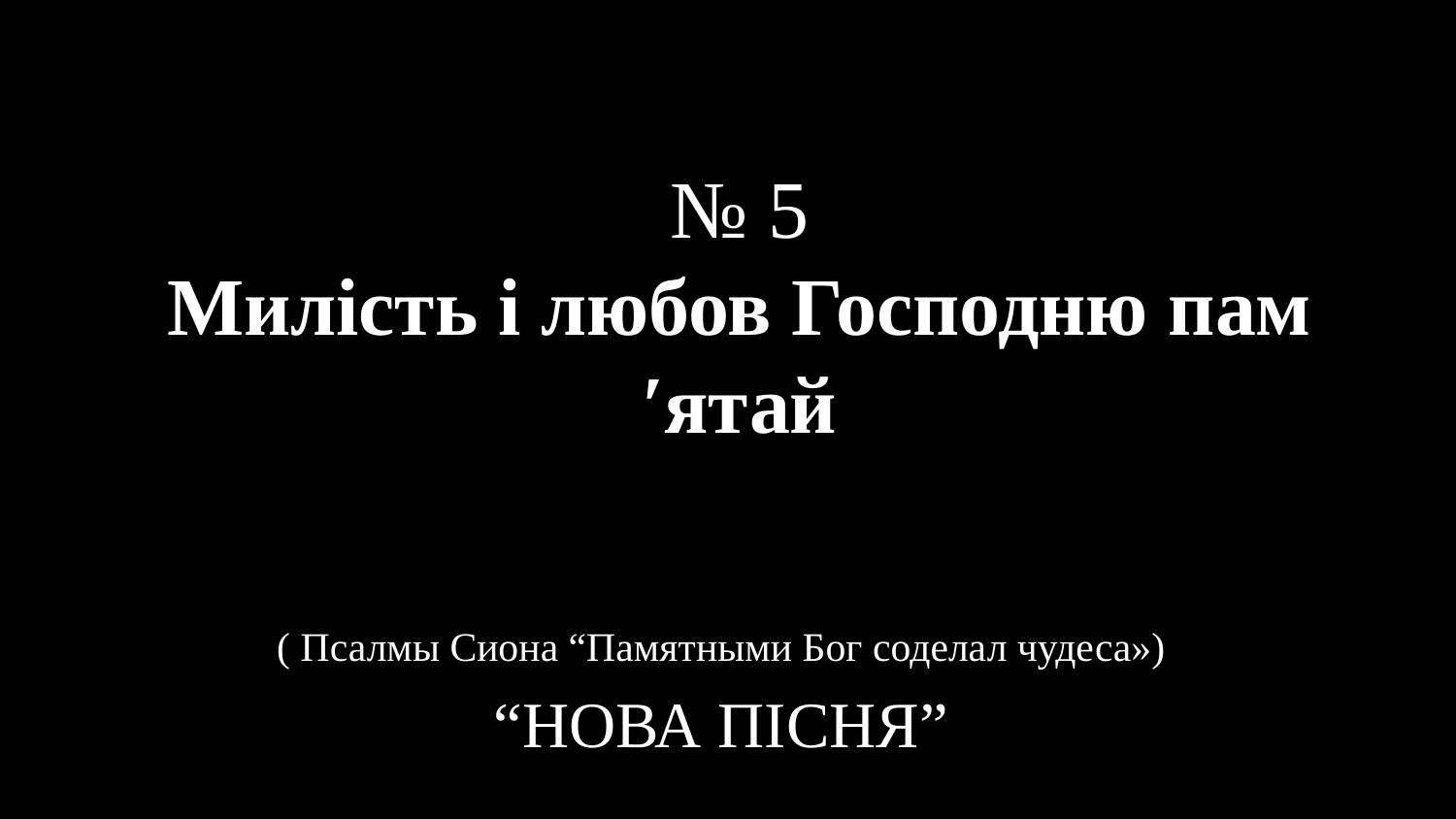

# № 5 Милість і любов Господню пам′ятай

( Псалмы Сиона “Памятными Бог соделал чудеса»)
“НОВА ПІСНЯ”